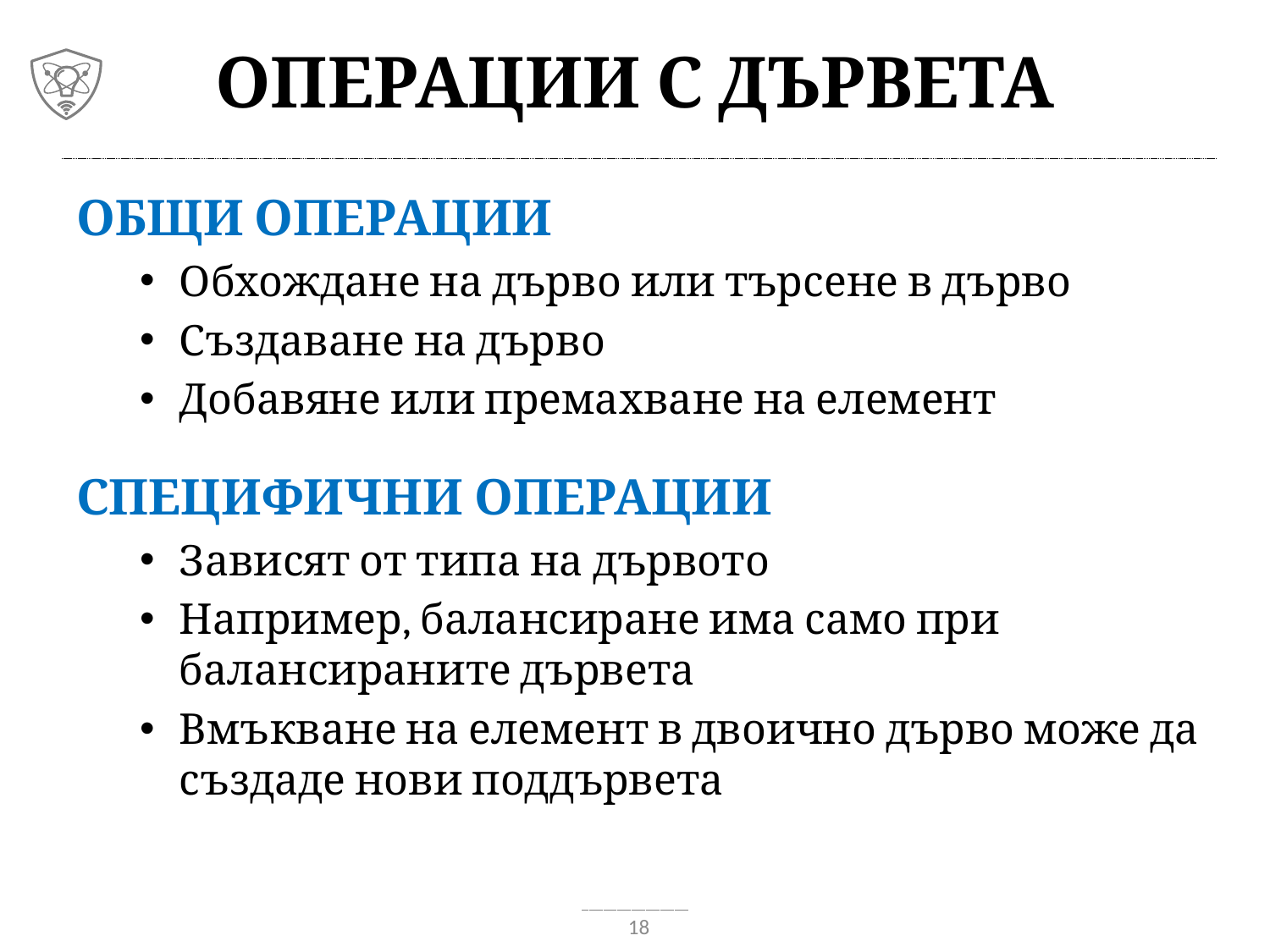

# Операции с дървета
Общи операции
Обхождане на дърво или търсене в дърво
Създаване на дърво
Добавяне или премахване на елемент
Специфични операции
Зависят от типа на дървото
Например, балансиране има само при балансираните дървета
Вмъкване на елемент в двоично дърво може да създаде нови поддървета
18